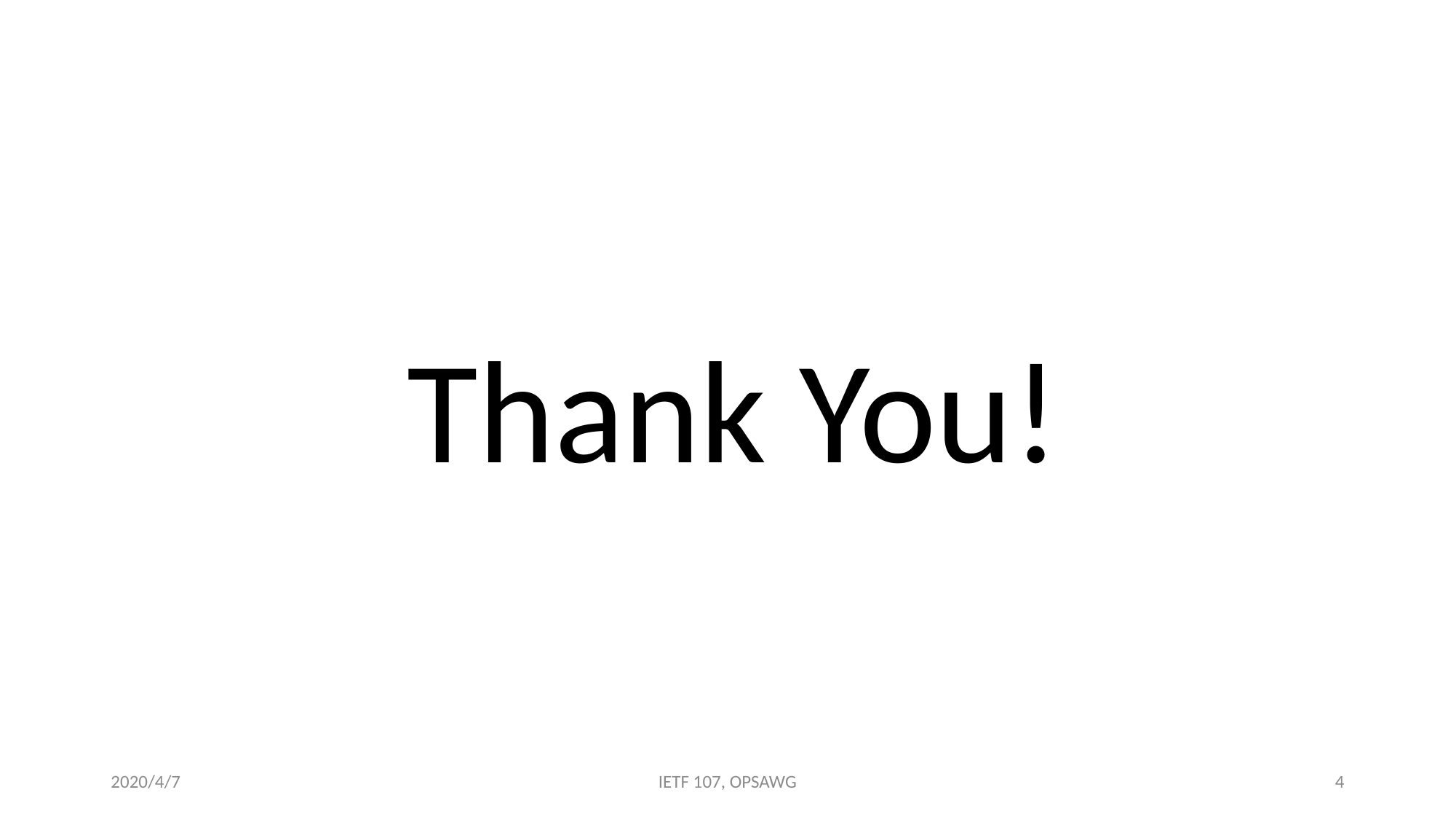

Thank You!
2020/4/7
IETF 107, OPSAWG
4